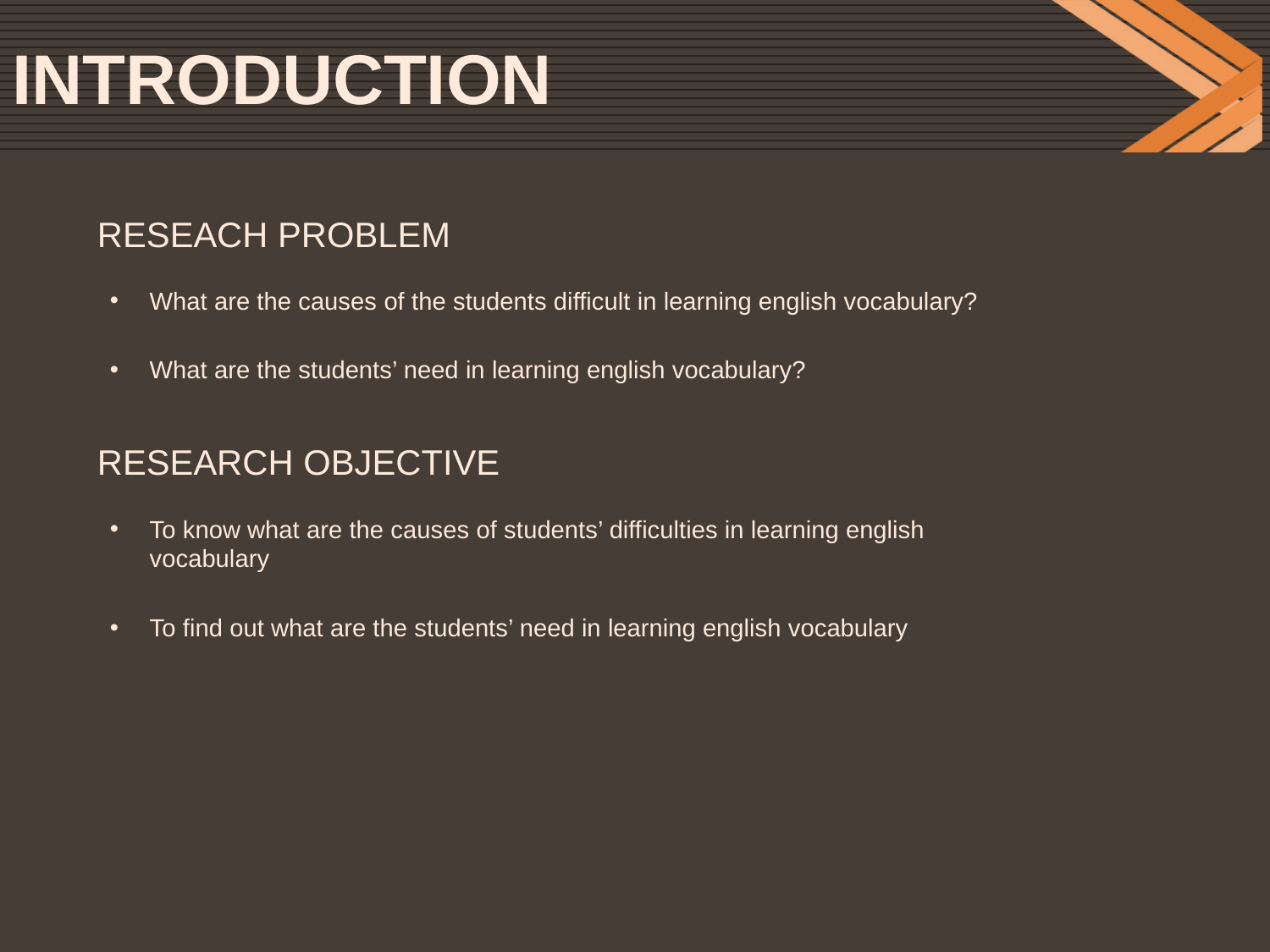

# INTRODUCTION
RESEACH PROBLEM
What are the causes of the students difficult in learning english vocabulary?

What are the students’ need in learning english vocabulary?
RESEARCH OBJECTIVE
To know what are the causes of students’ difficulties in learning english vocabulary

To find out what are the students’ need in learning english vocabulary